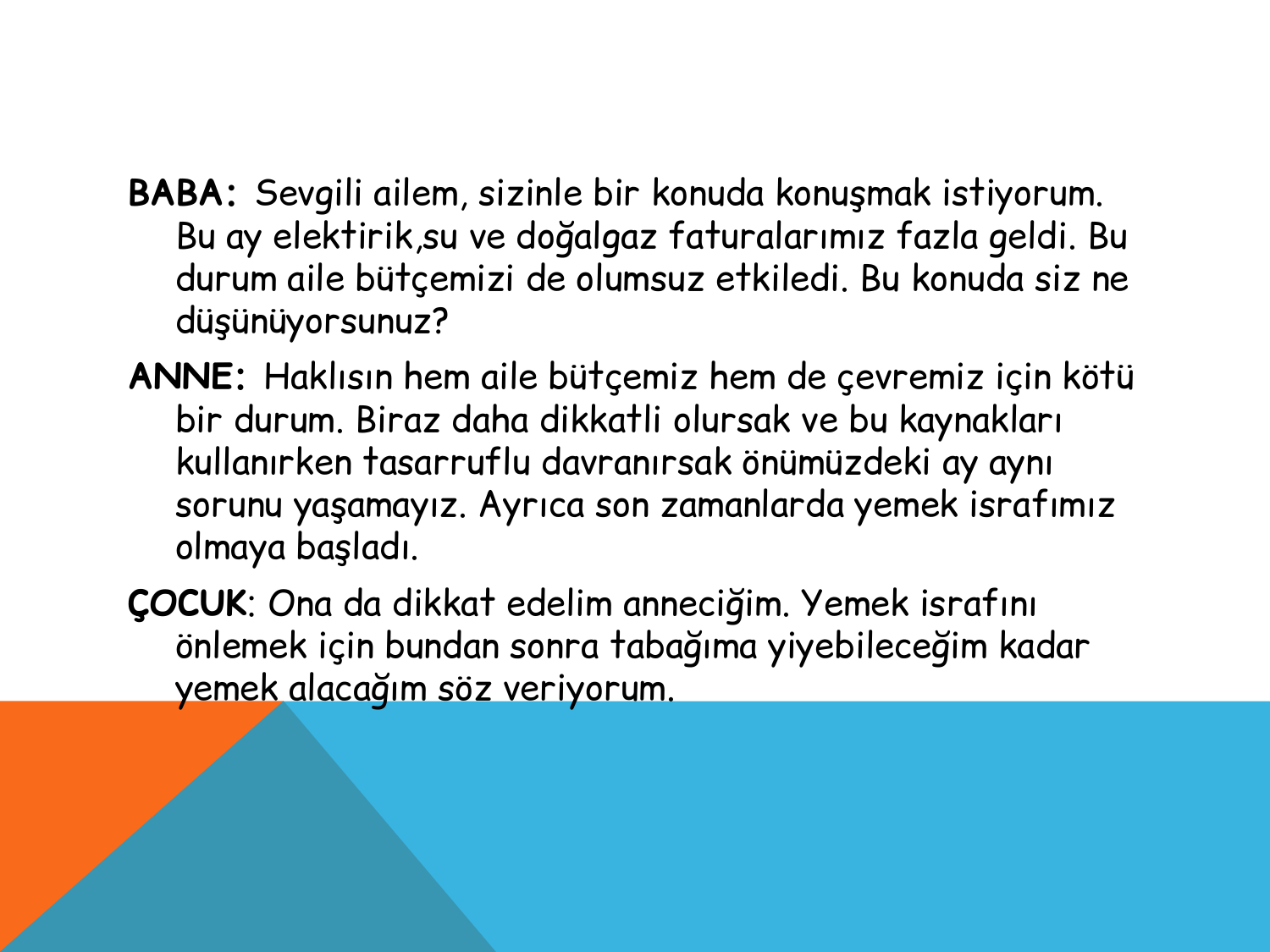

#

BABA: Sevgili ailem, sizinle bir konuda konuşmak istiyorum. Bu ay elektirik,su ve doğalgaz faturalarımız fazla geldi. Bu durum aile bütçemizi de olumsuz etkiledi. Bu konuda siz ne düşünüyorsunuz?
ANNE: Haklısın hem aile bütçemiz hem de çevremiz için kötü bir durum. Biraz daha dikkatli olursak ve bu kaynakları kullanırken tasarruflu davranırsak önümüzdeki ay aynı sorunu yaşamayız. Ayrıca son zamanlarda yemek israfımız olmaya başladı.
ÇOCUK: Ona da dikkat edelim anneciğim. Yemek israfını önlemek için bundan sonra tabağıma yiyebileceğim kadar yemek alacağım söz veriyorum.